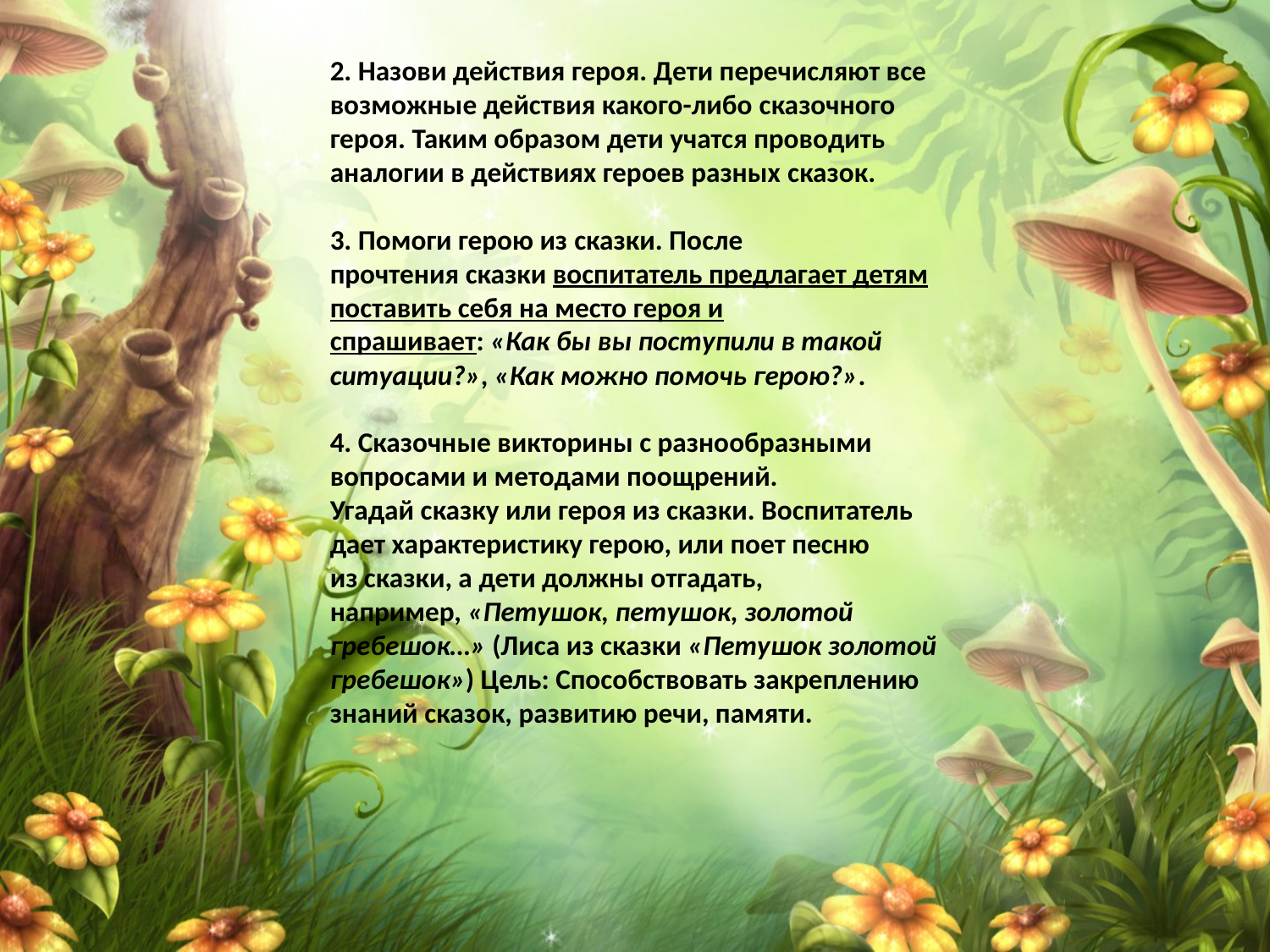

2. Назови действия героя. Дети перечисляют все возможные действия какого-либо сказочного героя. Таким образом дети учатся проводить аналогии в действиях героев разных сказок.

3. Помоги герою из сказки. После прочтения сказки воспитатель предлагает детям поставить себя на место героя и спрашивает: «Как бы вы поступили в такой ситуации?», «Как можно помочь герою?».

4. Сказочные викторины с разнообразными вопросами и методами поощрений.
Угадай сказку или героя из сказки. Воспитатель дает характеристику герою, или поет песню из сказки, а дети должны отгадать, например, «Петушок, петушок, золотой гребешок…» (Лиса из сказки «Петушок золотой гребешок») Цель: Способствовать закреплению знаний сказок, развитию речи, памяти.